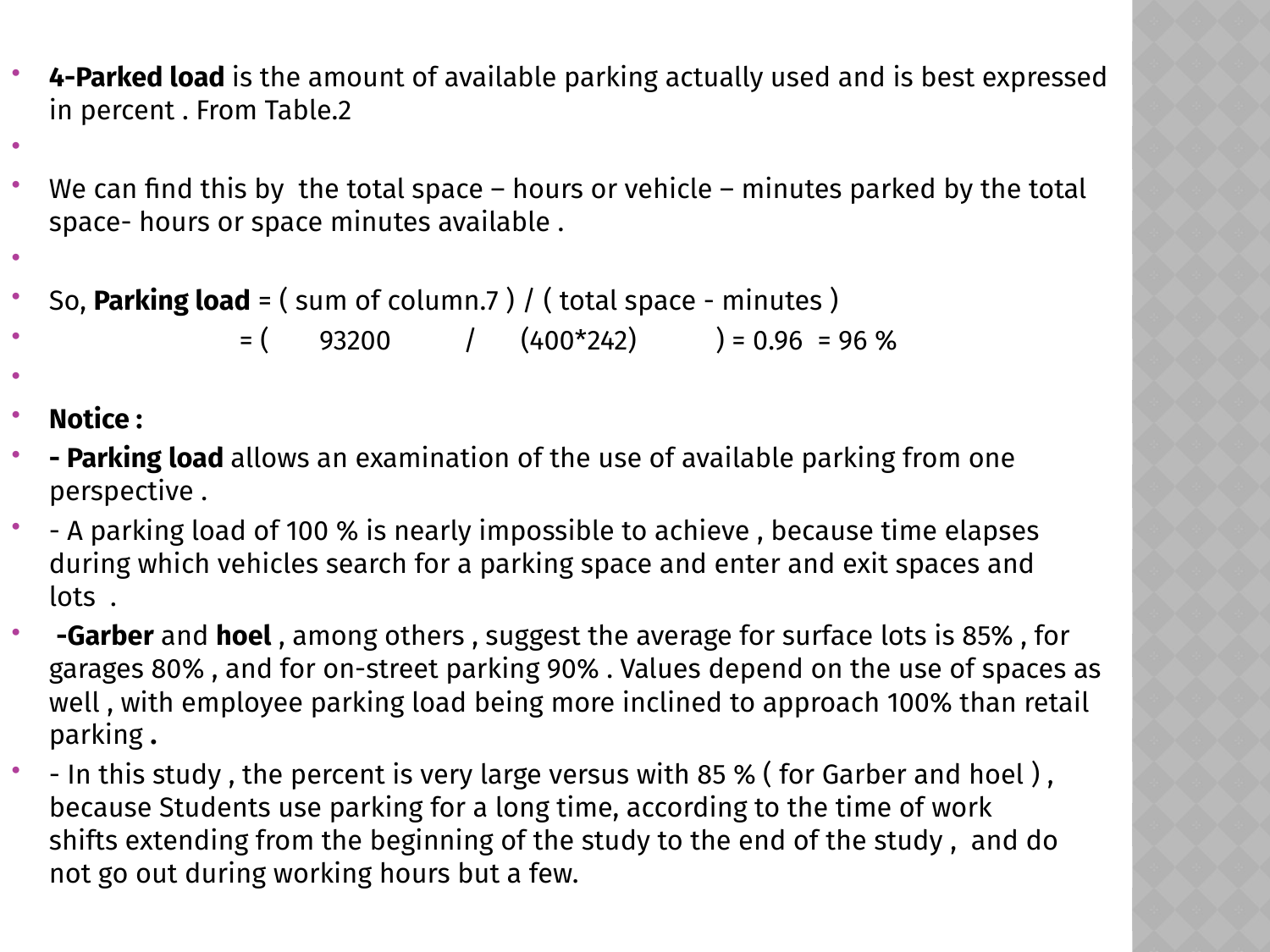

#
4-Parked load is the amount of available parking actually used and is best expressed in percent . From Table.2

We can find this by  the total space – hours or vehicle – minutes parked by the total space- hours or space minutes available .

So, Parking load = ( sum of column.7 ) / ( total space - minutes )
                             = (       93200          /      (400*242)           ) = 0.96  = 96 %

Notice :
- Parking load allows an examination of the use of available parking from one perspective .
- A parking load of 100 % is nearly impossible to achieve , because time elapses during which vehicles search for a parking space and enter and exit spaces and lots  .
 -Garber and hoel , among others , suggest the average for surface lots is 85% , for garages 80% , and for on-street parking 90% . Values depend on the use of spaces as well , with employee parking load being more inclined to approach 100% than retail parking .
- In this study , the percent is very large versus with 85 % ( for Garber and hoel ) , because Students use parking for a long time, according to the time of work shifts extending from the beginning of the study to the end of the study ,  and do not go out during working hours but a few.